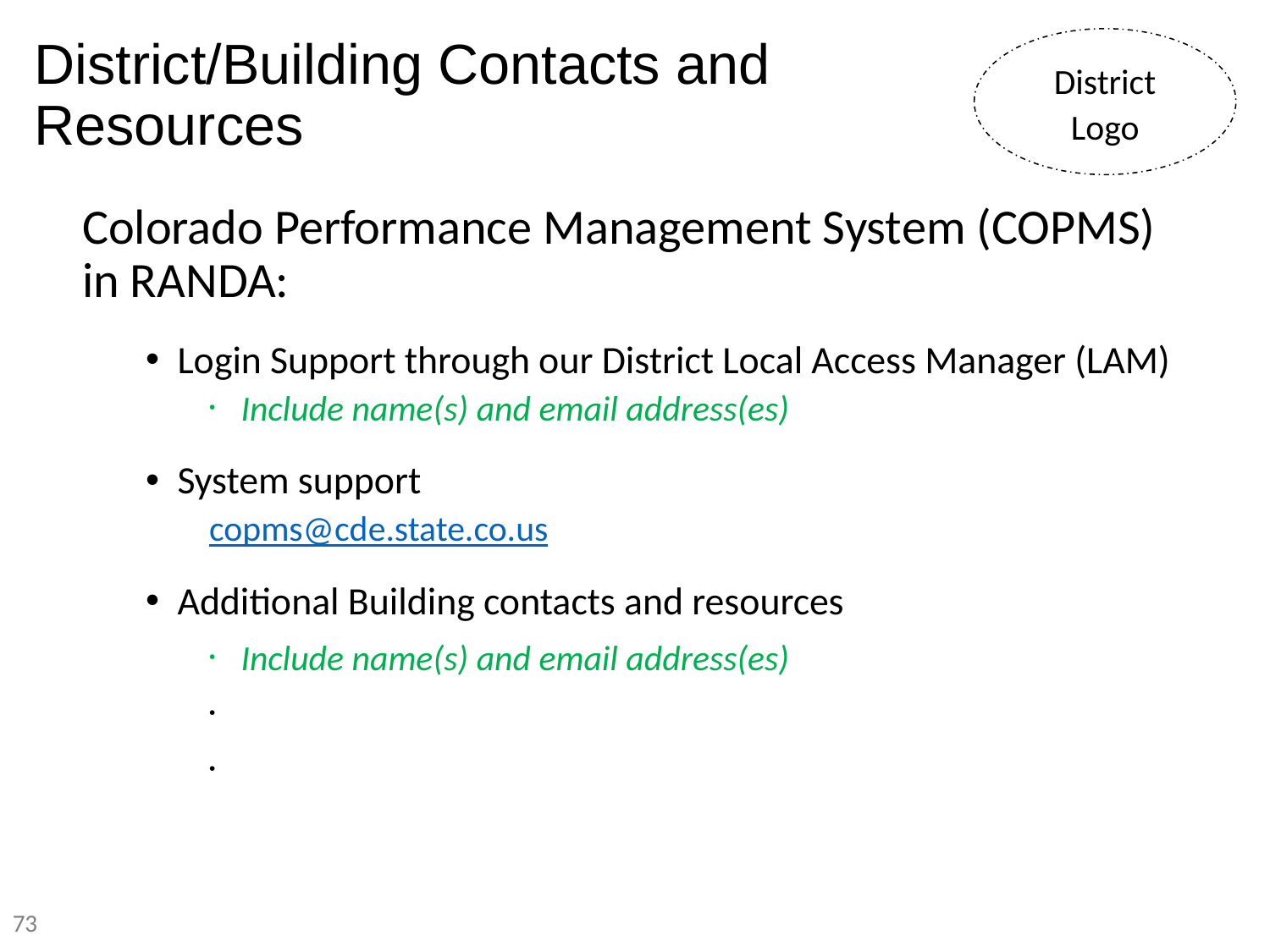

District Logo
# District/Building Contacts and Resources
Colorado Performance Management System (COPMS) in RANDA:
Login Support through our District Local Access Manager (LAM)
Include name(s) and email address(es)
System support
copms@cde.state.co.us
Additional Building contacts and resources
Include name(s) and email address(es)

73